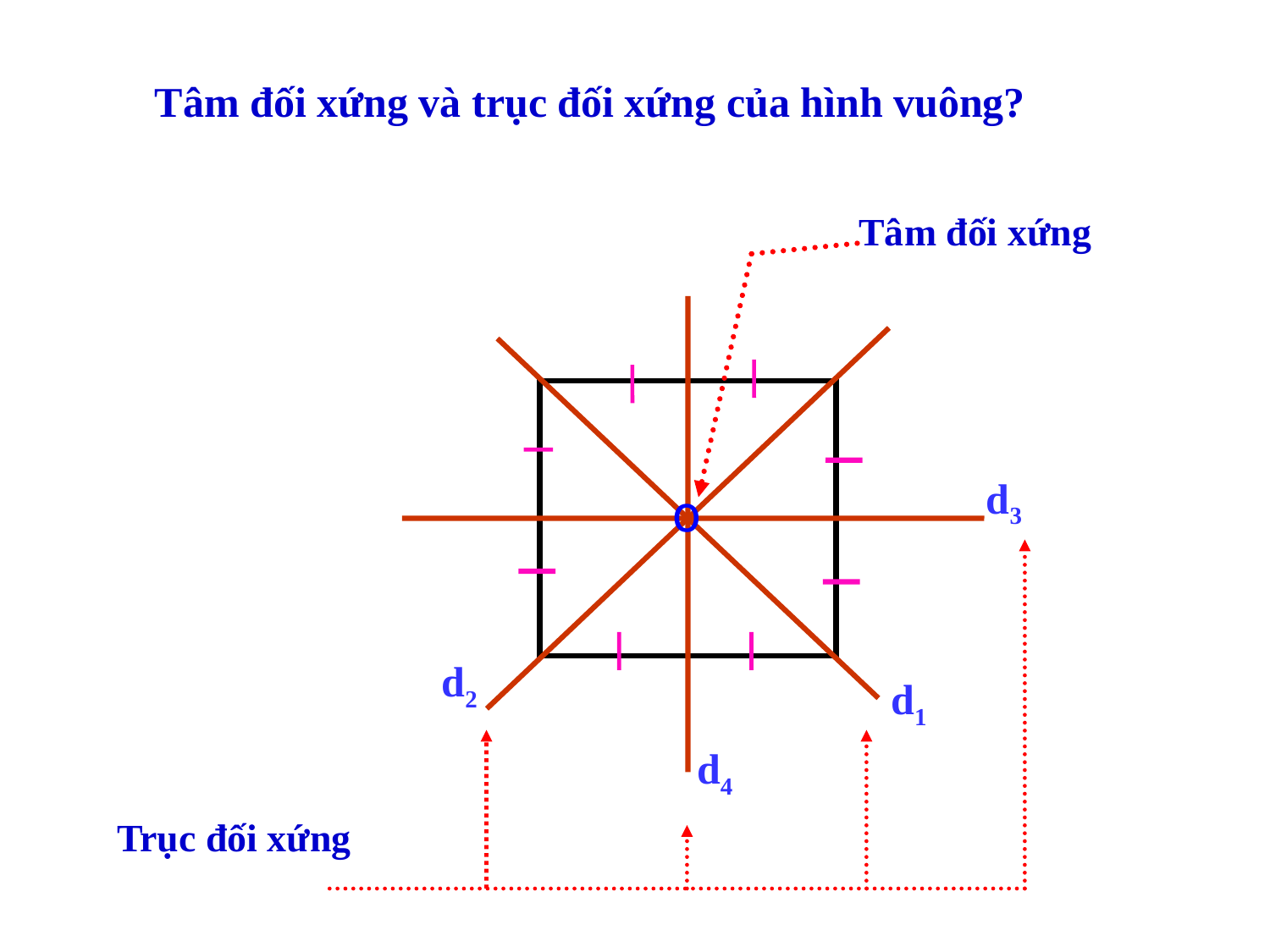

Tâm đối xứng và trục đối xứng của hình vuông?

Tâm đối xứng

d3
o

d2
d1
d4
 Trục đối xứng